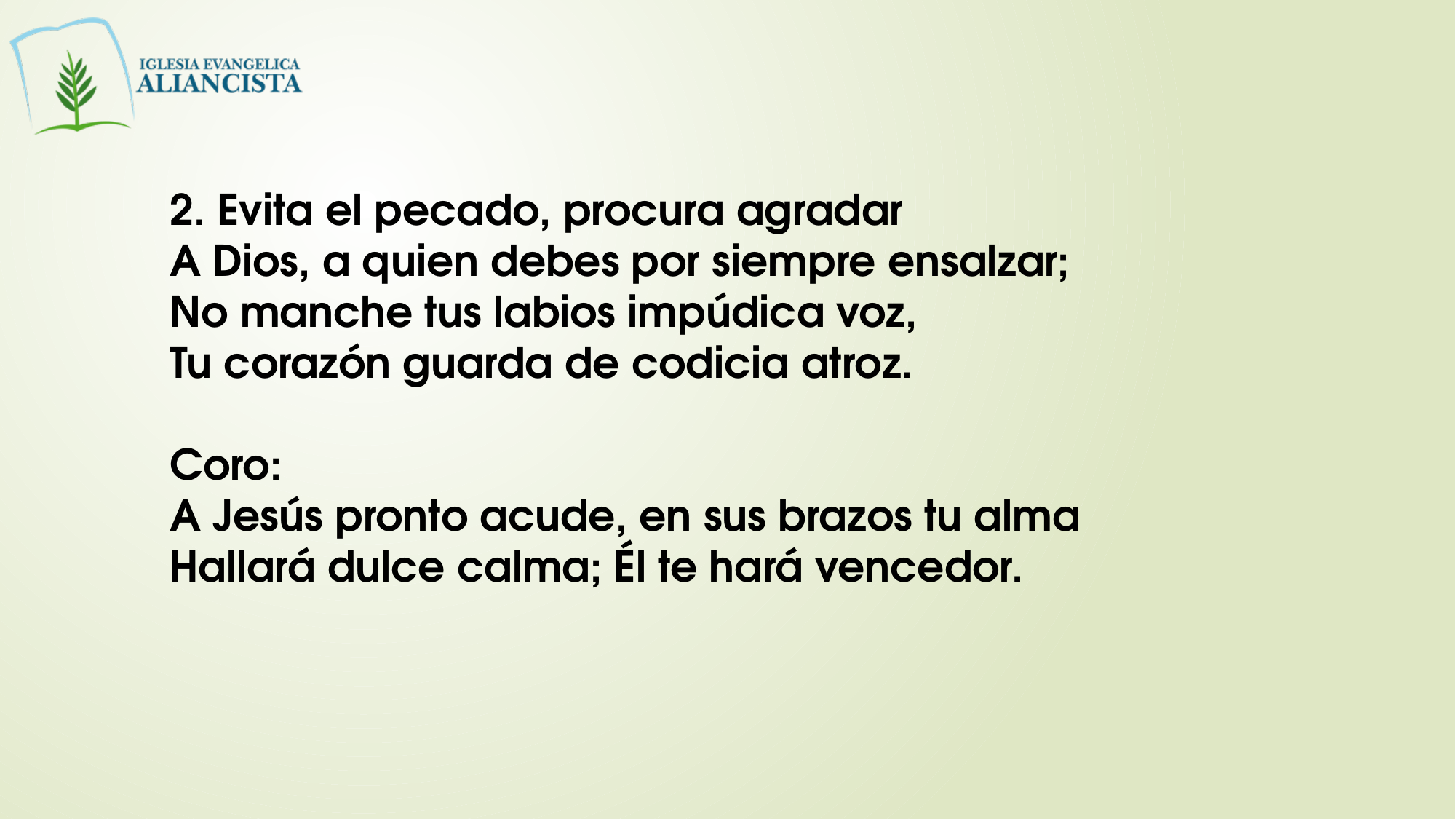

2. Evita el pecado, procura agradar
A Dios, a quien debes por siempre ensalzar;
No manche tus labios impúdica voz,
Tu corazón guarda de codicia atroz.

Coro:
A Jesús pronto acude, en sus brazos tu alma
Hallará dulce calma; Él te hará vencedor.